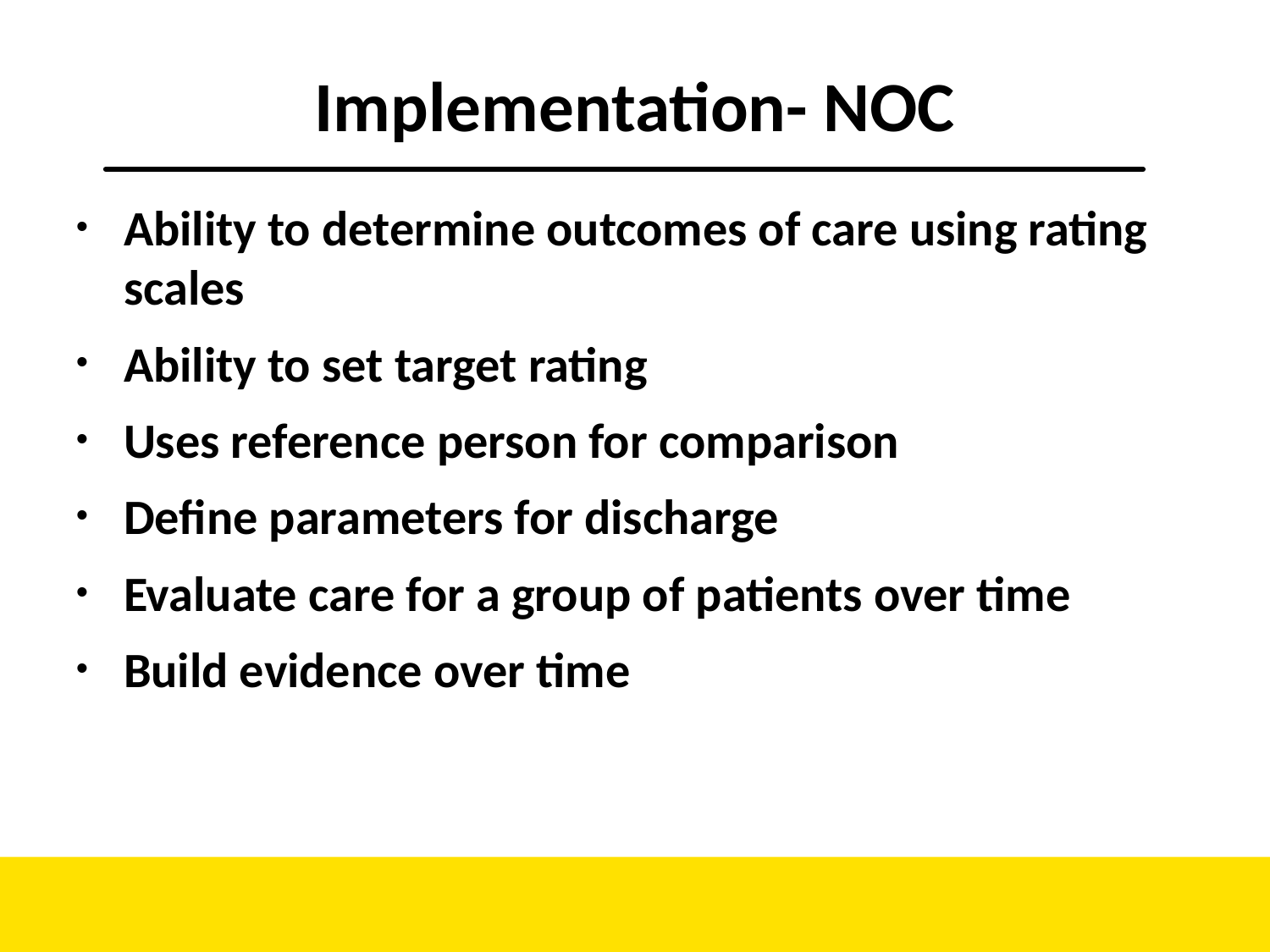

# Implementation- NOC
Ability to determine outcomes of care using rating scales
Ability to set target rating
Uses reference person for comparison
Define parameters for discharge
Evaluate care for a group of patients over time
Build evidence over time